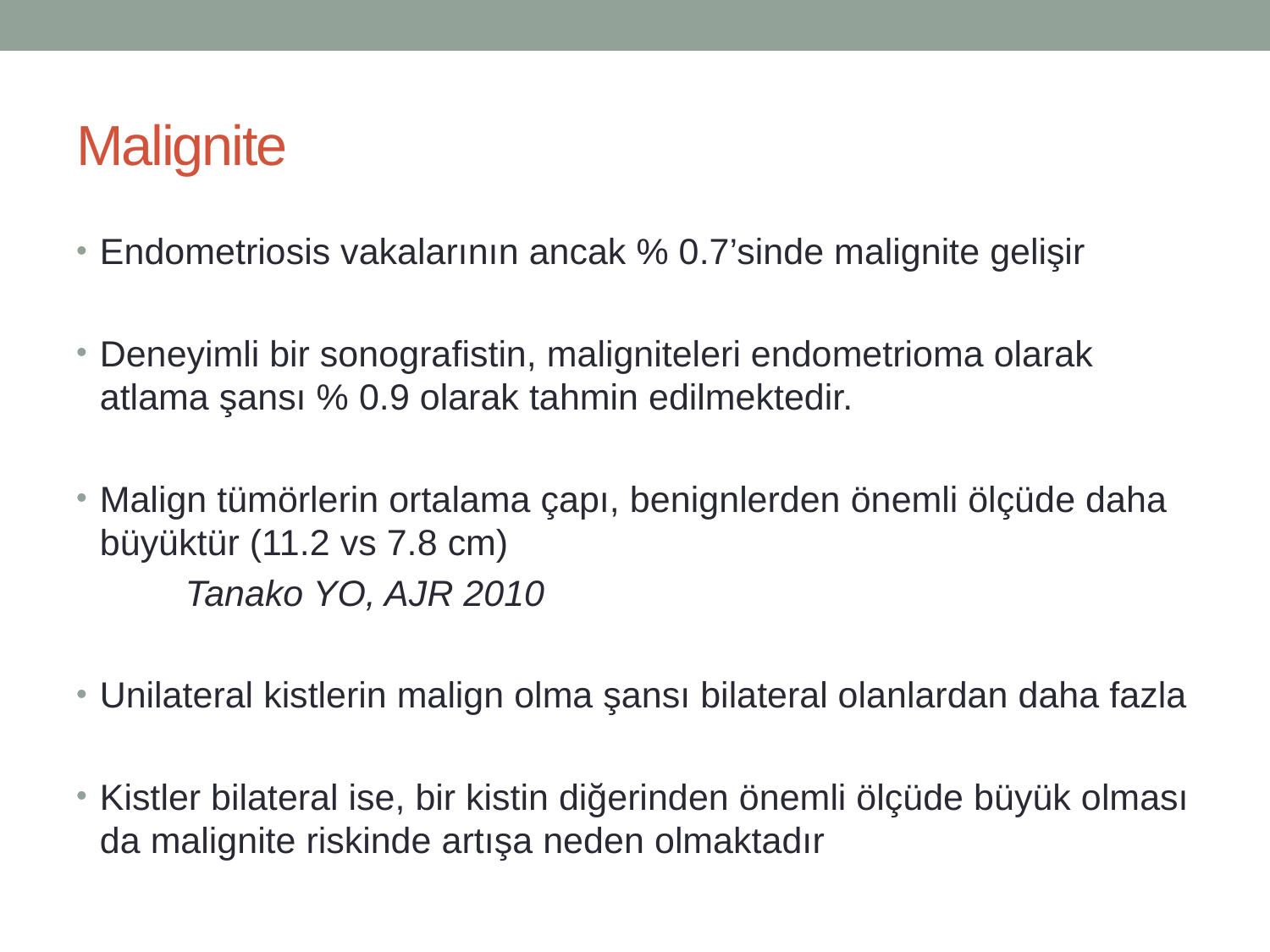

# Malignite
Endometriosis vakalarının ancak % 0.7’sinde malignite gelişir

Deneyimli bir sonografistin, maligniteleri endometrioma olarak atlama şansı % 0.9 olarak tahmin edilmektedir.

Malign tümörlerin ortalama çapı, benignlerden önemli ölçüde daha büyüktür (11.2 vs 7.8 cm)
		Tanako YO, AJR 2010

Unilateral kistlerin malign olma şansı bilateral olanlardan daha fazla

Kistler bilateral ise, bir kistin diğerinden önemli ölçüde büyük olması da malignite riskinde artışa neden olmaktadır